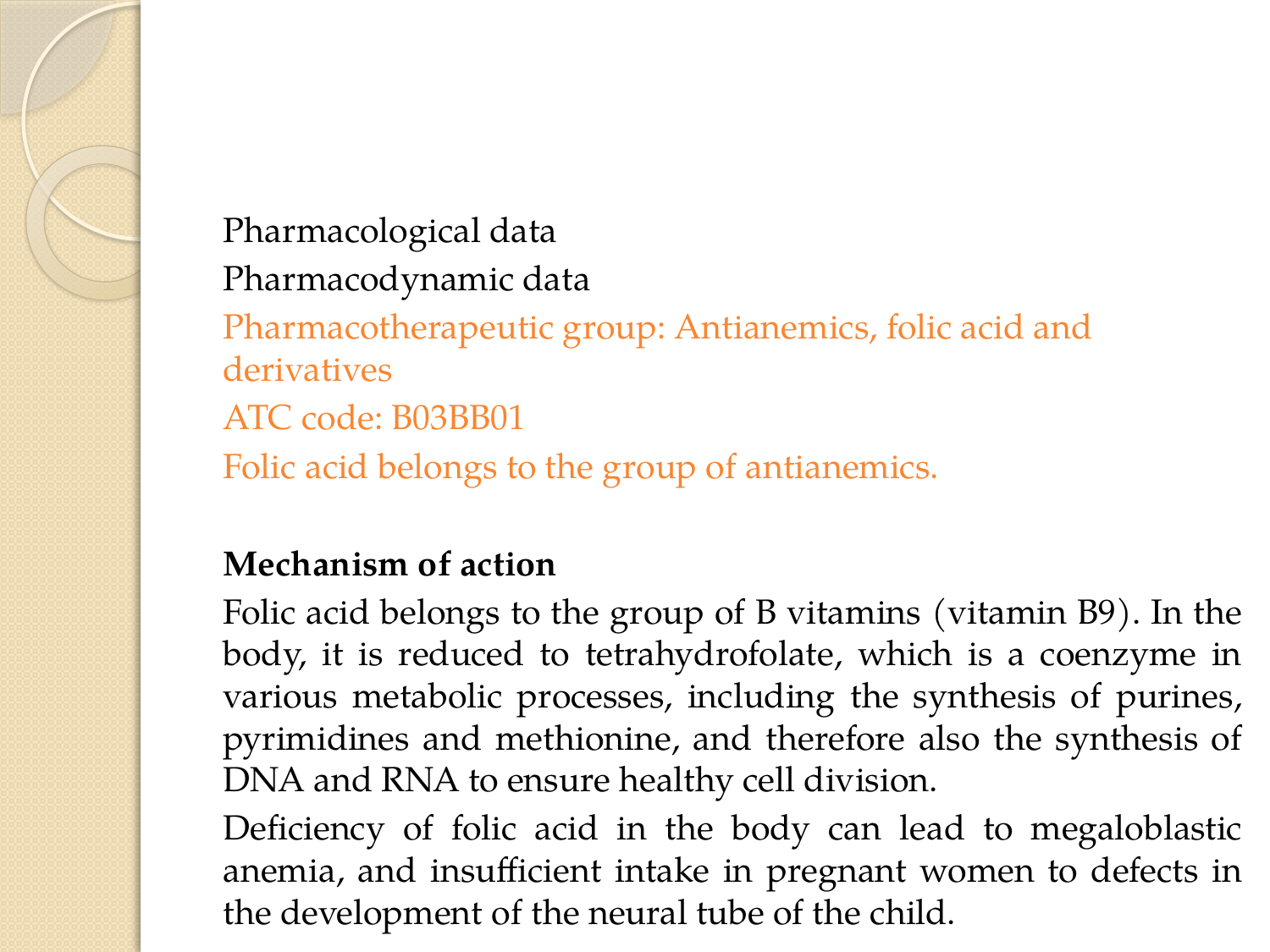

#
Pharmacological data
Pharmacodynamic data
Pharmacotherapeutic group: Antianemics, folic acid and derivatives
ATC code: B03BB01
Folic acid belongs to the group of antianemics.

Mechanism of action
Folic acid belongs to the group of B vitamins (vitamin B9). In the body, it is reduced to tetrahydrofolate, which is a coenzyme in various metabolic processes, including the synthesis of purines, pyrimidines and methionine, and therefore also the synthesis of DNA and RNA to ensure healthy cell division.
Deficiency of folic acid in the body can lead to megaloblastic anemia, and insufficient intake in pregnant women to defects in the development of the neural tube of the child.